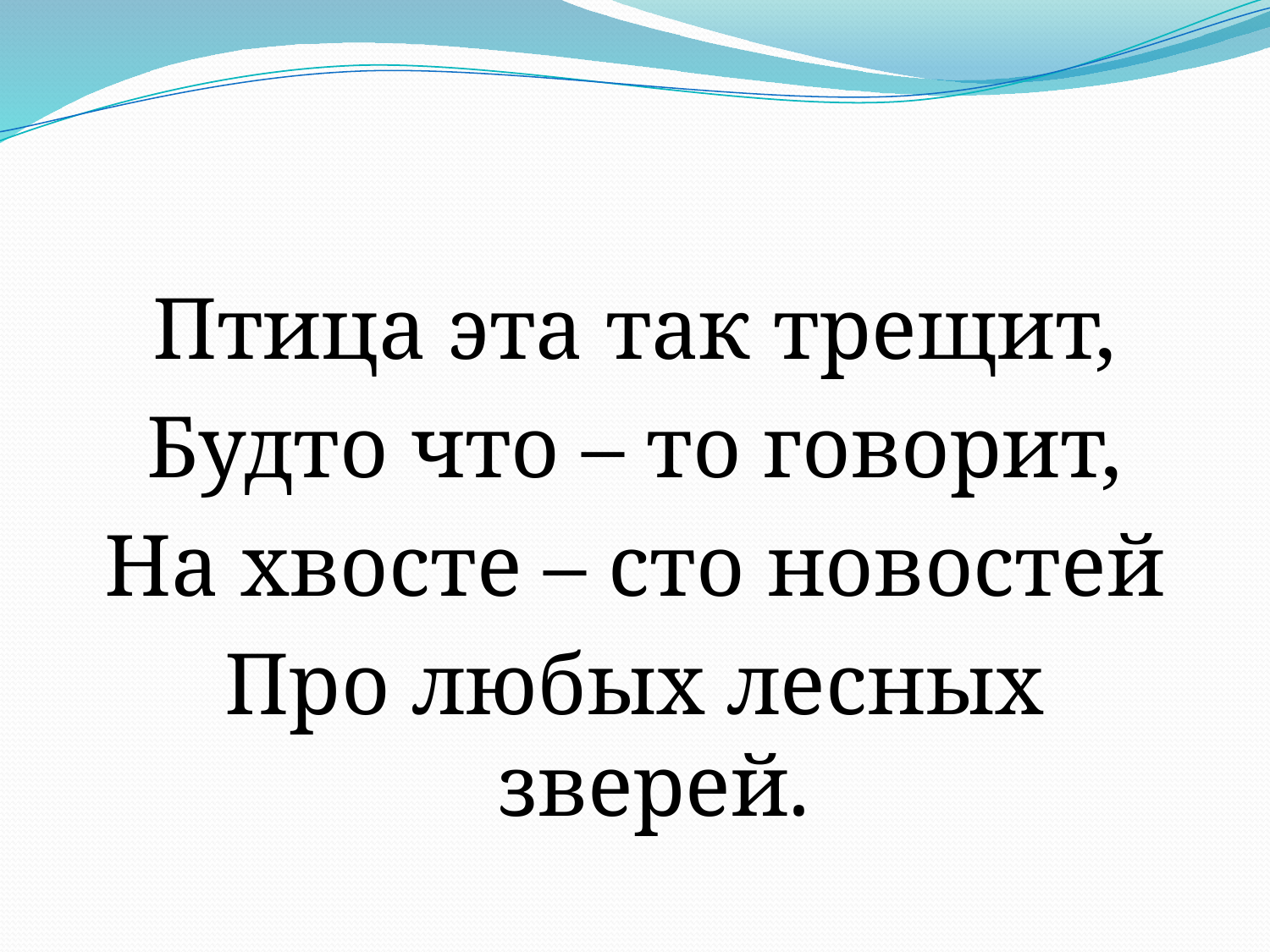

#
Птица эта так трещит,
Будто что – то говорит,
На хвосте – сто новостей
Про любых лесных зверей.